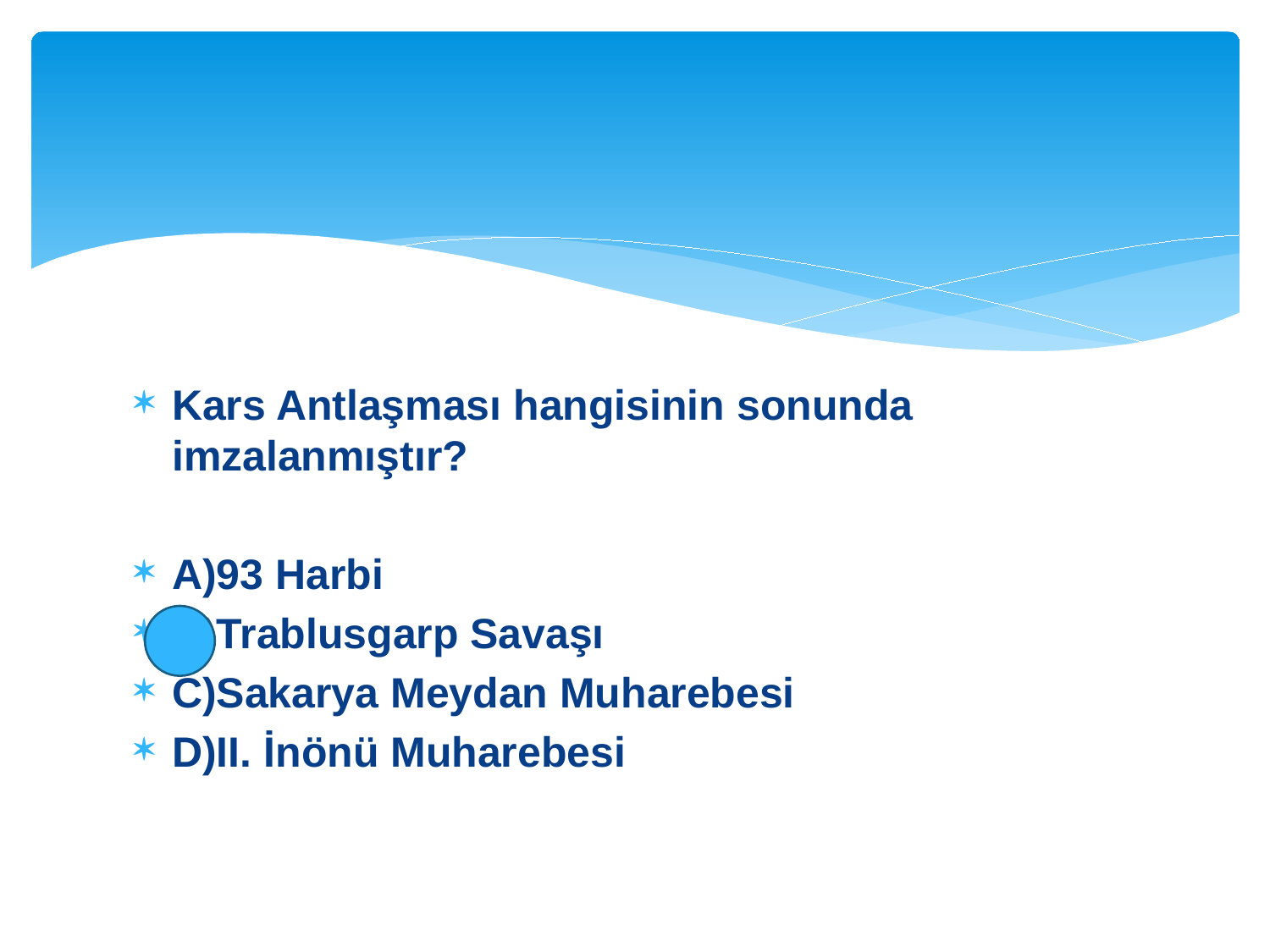

Kars Antlaşması hangisinin sonunda imzalanmıştır?

A)93 Harbi
B)Trablusgarp Savaşı
C)Sakarya Meydan Muharebesi
D)II. İnönü Muharebesi